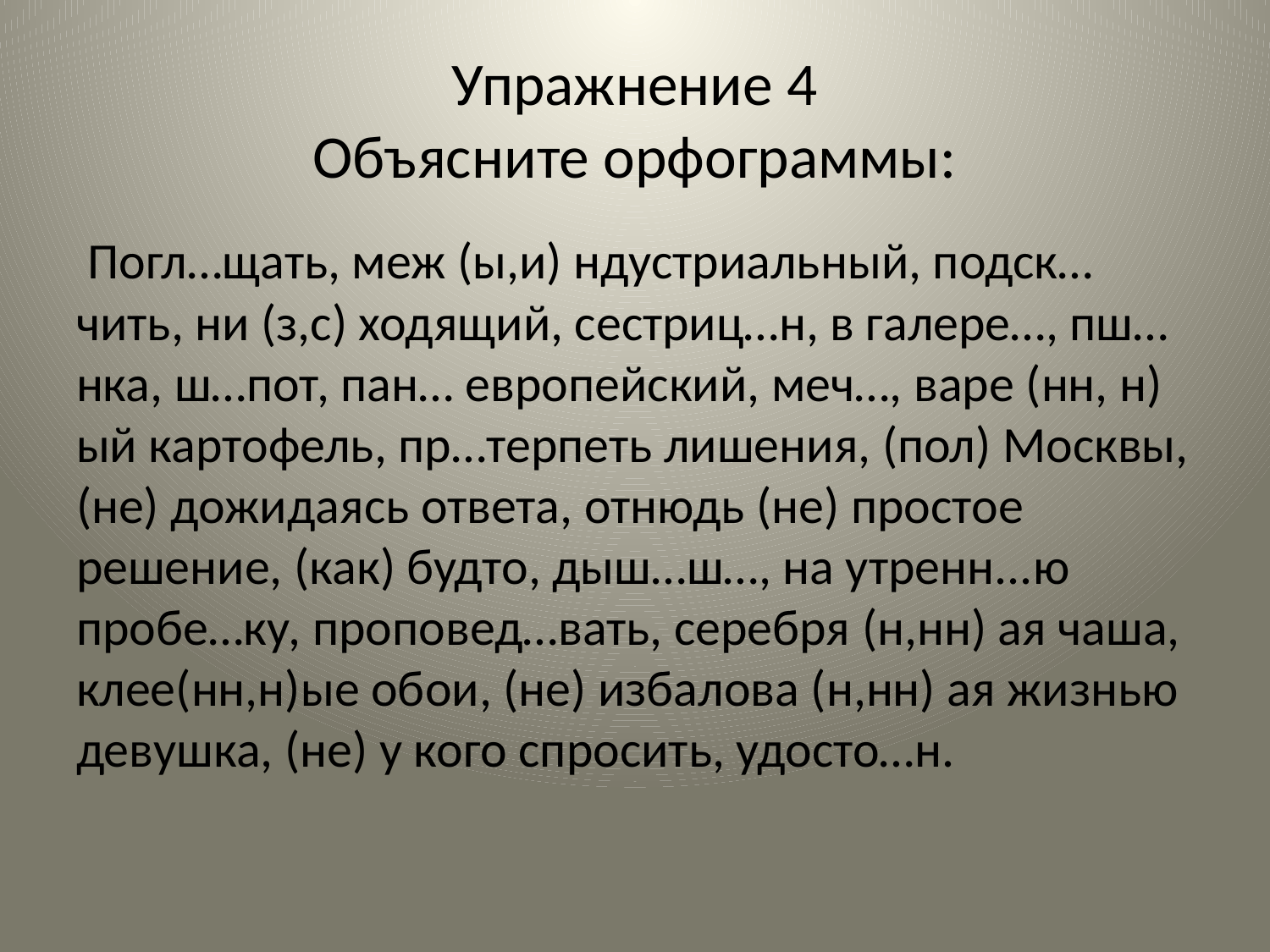

# Упражнение 4 Объясните орфограммы:
 Погл…щать, меж (ы,и) ндустриальный, подск…чить, ни (з,с) ходящий, сестриц…н, в галере…, пш…нка, ш…пот, пан… европейский, меч…, варе (нн, н) ый картофель, пр…терпеть лишения, (пол) Москвы, (не) дожидаясь ответа, отнюдь (не) простое решение, (как) будто, дыш…ш…, на утренн...ю пробе…ку, проповед…вать, серебря (н,нн) ая чаша, клее(нн,н)ые обои, (не) избалова (н,нн) ая жизнью девушка, (не) у кого спросить, удосто…н.